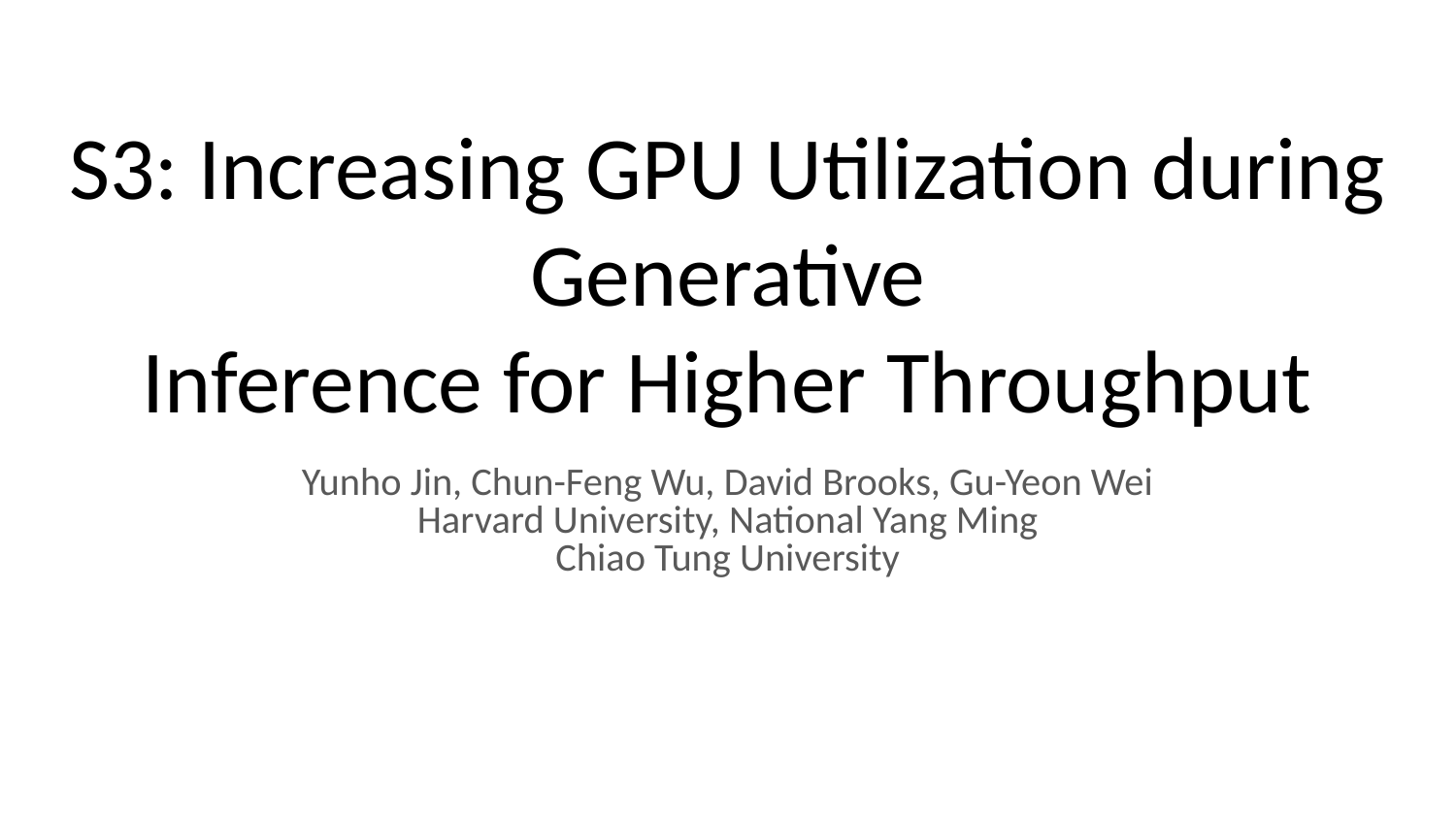

# S3: Increasing GPU Utilization during Generative
Inference for Higher Throughput
Yunho Jin, Chun-Feng Wu, David Brooks, Gu-Yeon Wei
Harvard University, National Yang Ming
Chiao Tung University